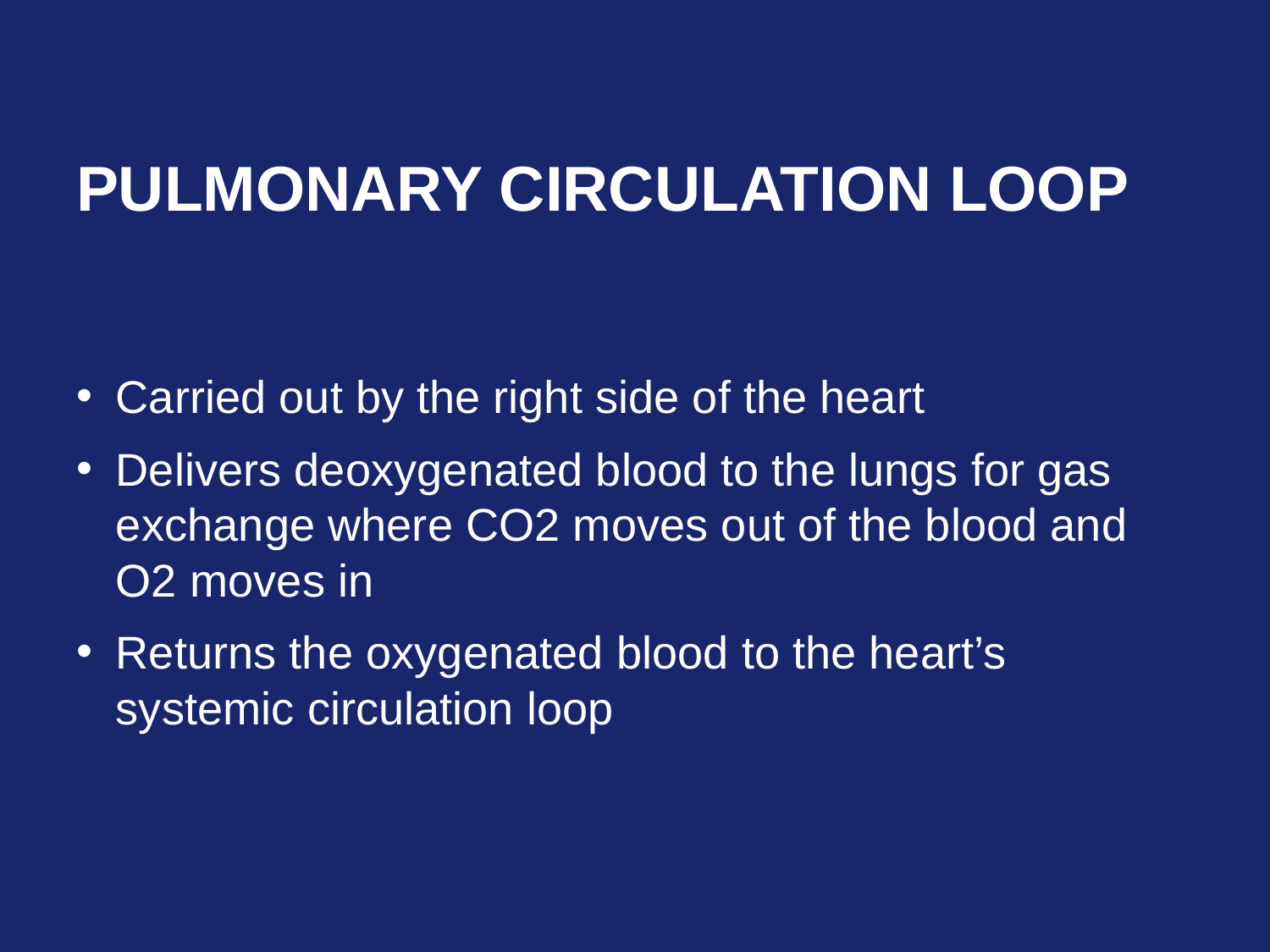

# Pulmonary circulation loop
Carried out by the right side of the heart
Delivers deoxygenated blood to the lungs for gas exchange where CO2 moves out of the blood and O2 moves in
Returns the oxygenated blood to the heart’s systemic circulation loop